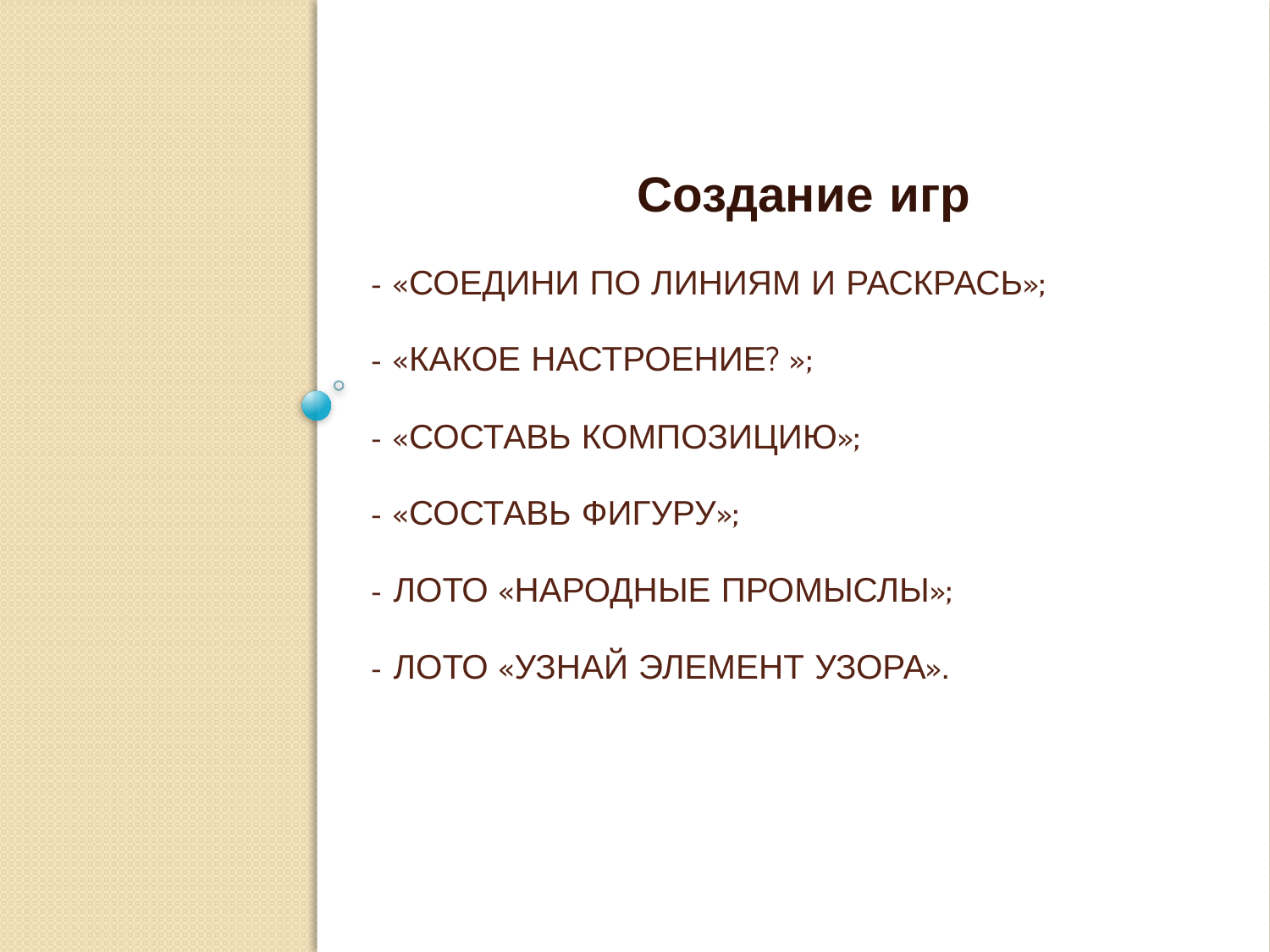

Создание игр
# - «Соедини по линиям и раскрась»; - «Какое настроение? »; - «Составь композицию»; - «Составь фигуру»; - Лото «Народные промыслы»; - Лото «Узнай элемент узора».